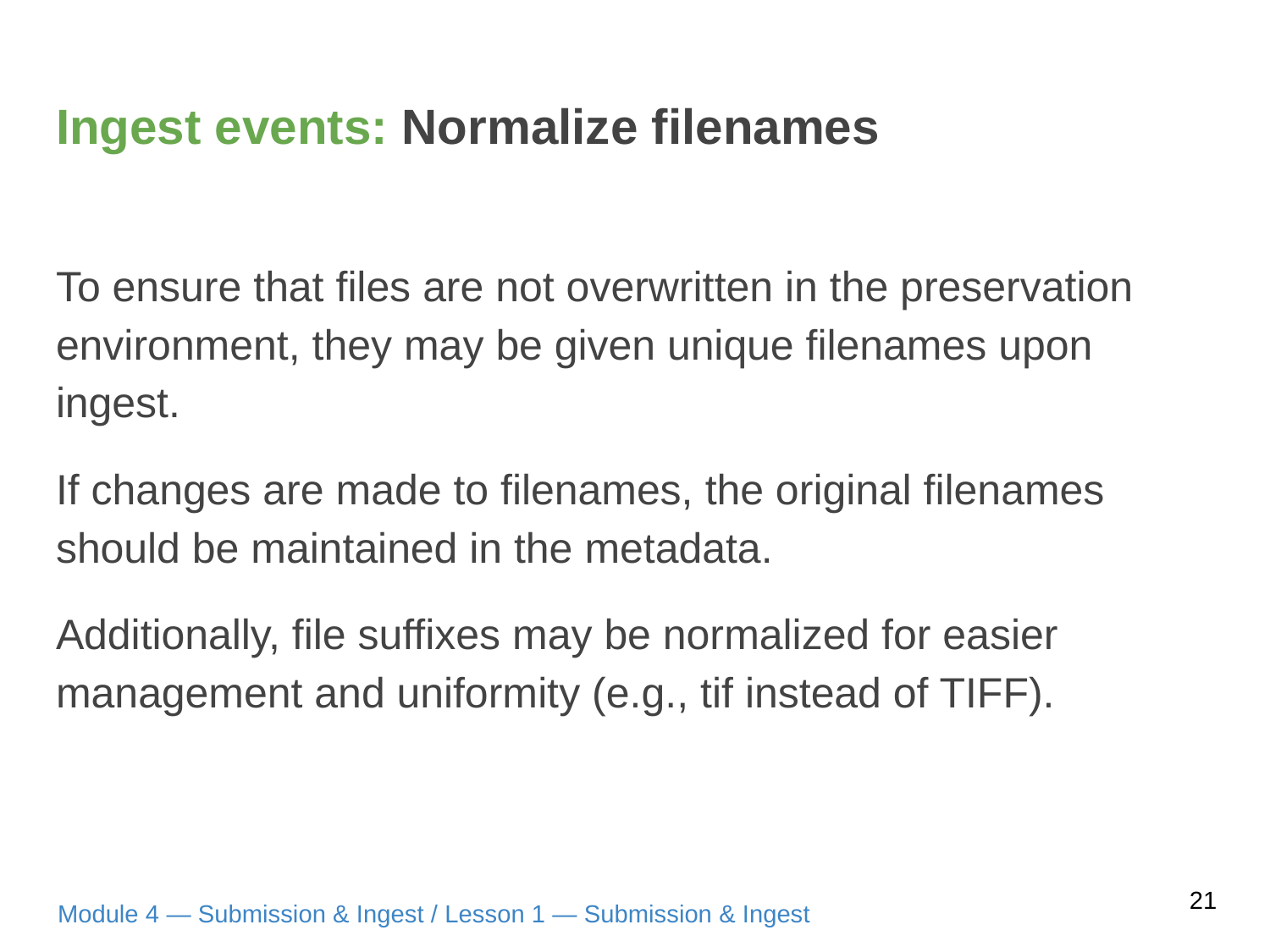

# Ingest events: Normalize filenames
To ensure that files are not overwritten in the preservation environment, they may be given unique filenames upon ingest.
If changes are made to filenames, the original filenames should be maintained in the metadata.
Additionally, file suffixes may be normalized for easier management and uniformity (e.g., tif instead of TIFF).
21
Module 4 — Submission & Ingest / Lesson 1 — Submission & Ingest